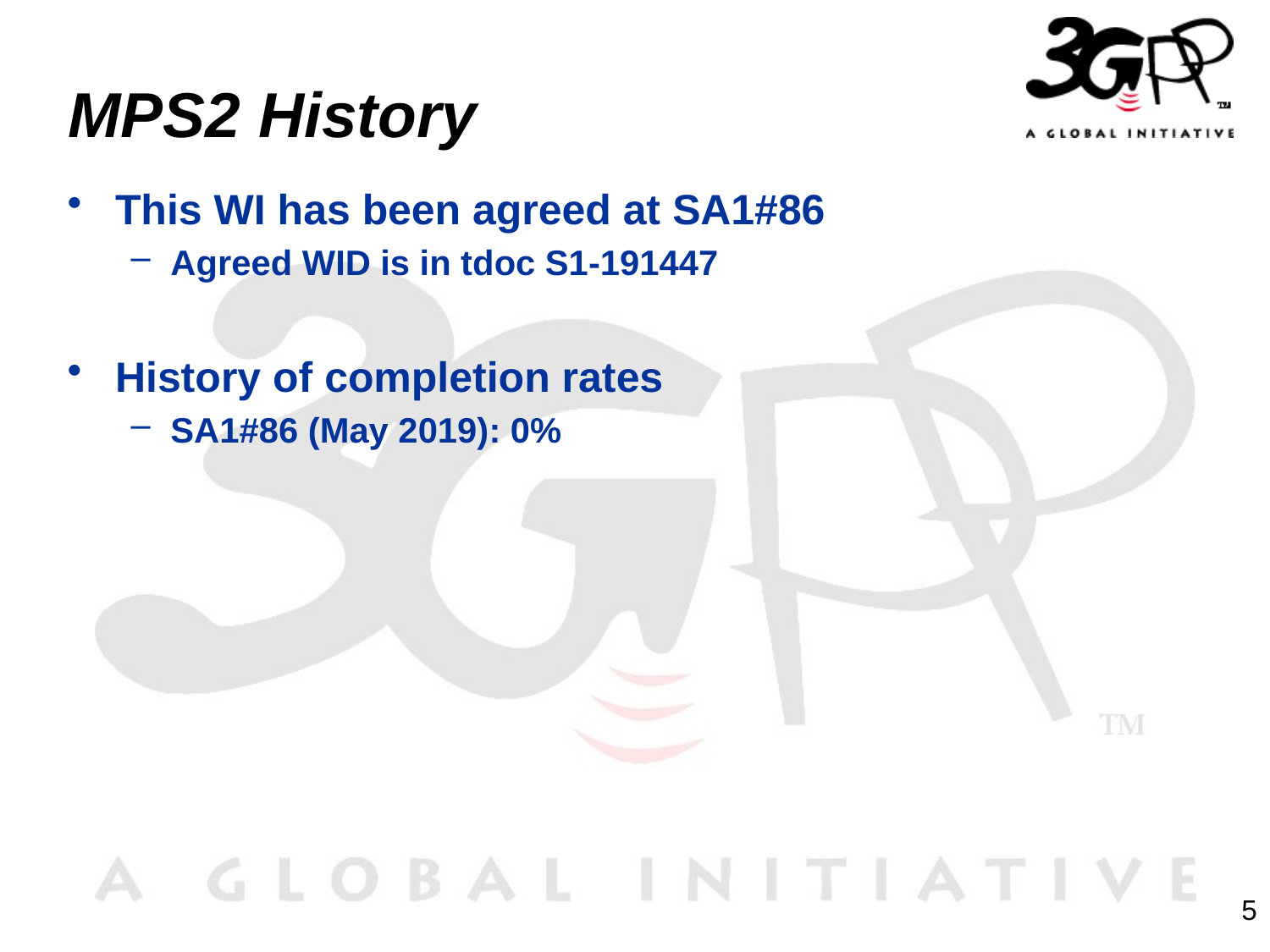

# MPS2 History
This WI has been agreed at SA1#86
Agreed WID is in tdoc S1-191447

History of completion rates
SA1#86 (May 2019): 0%
5